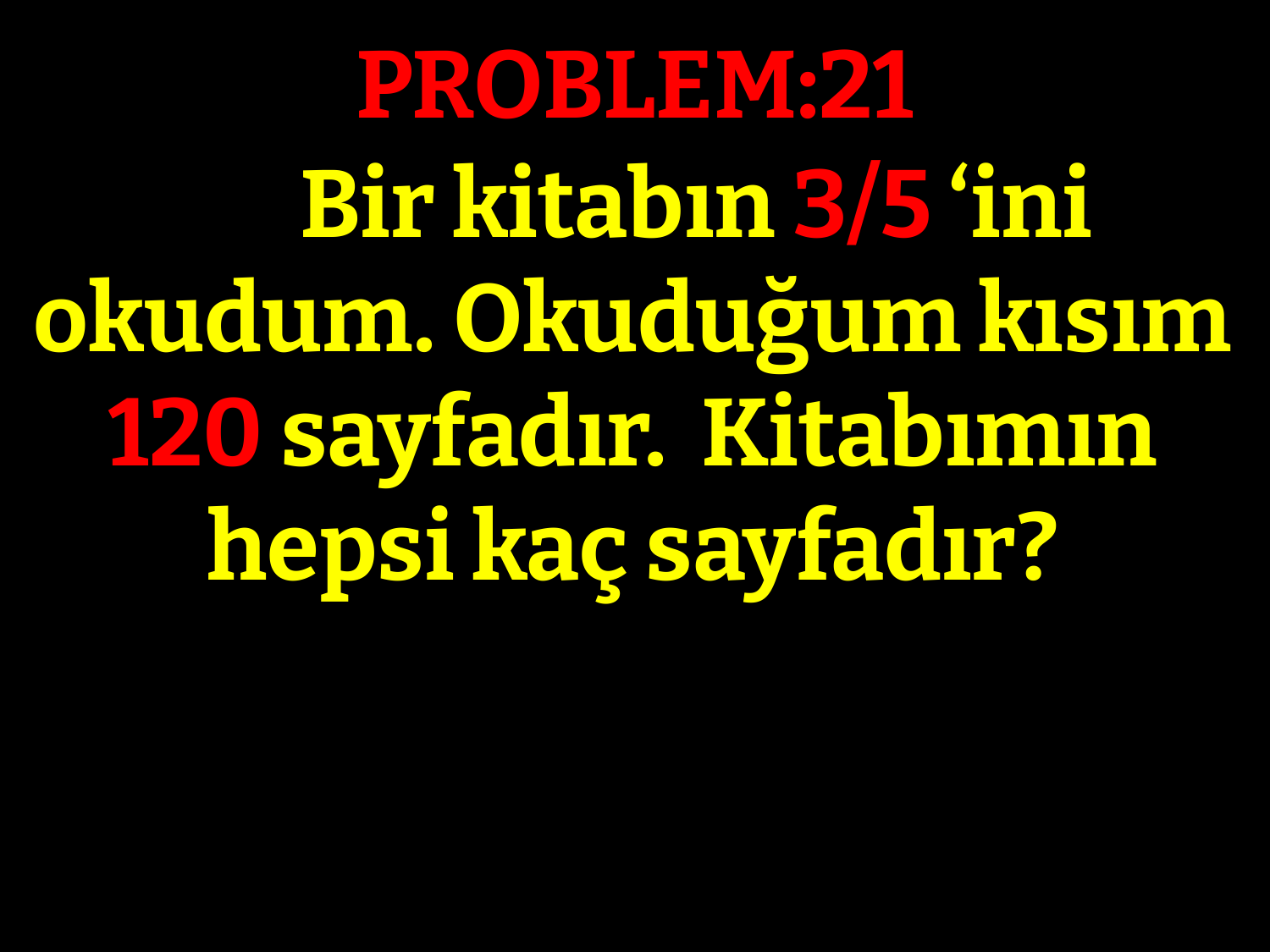

PROBLEM:21
 	Bir kitabın 3/5 ‘ini okudum. Okuduğum kısım 120 sayfadır.  Kitabımın hepsi kaç sayfadır?
#